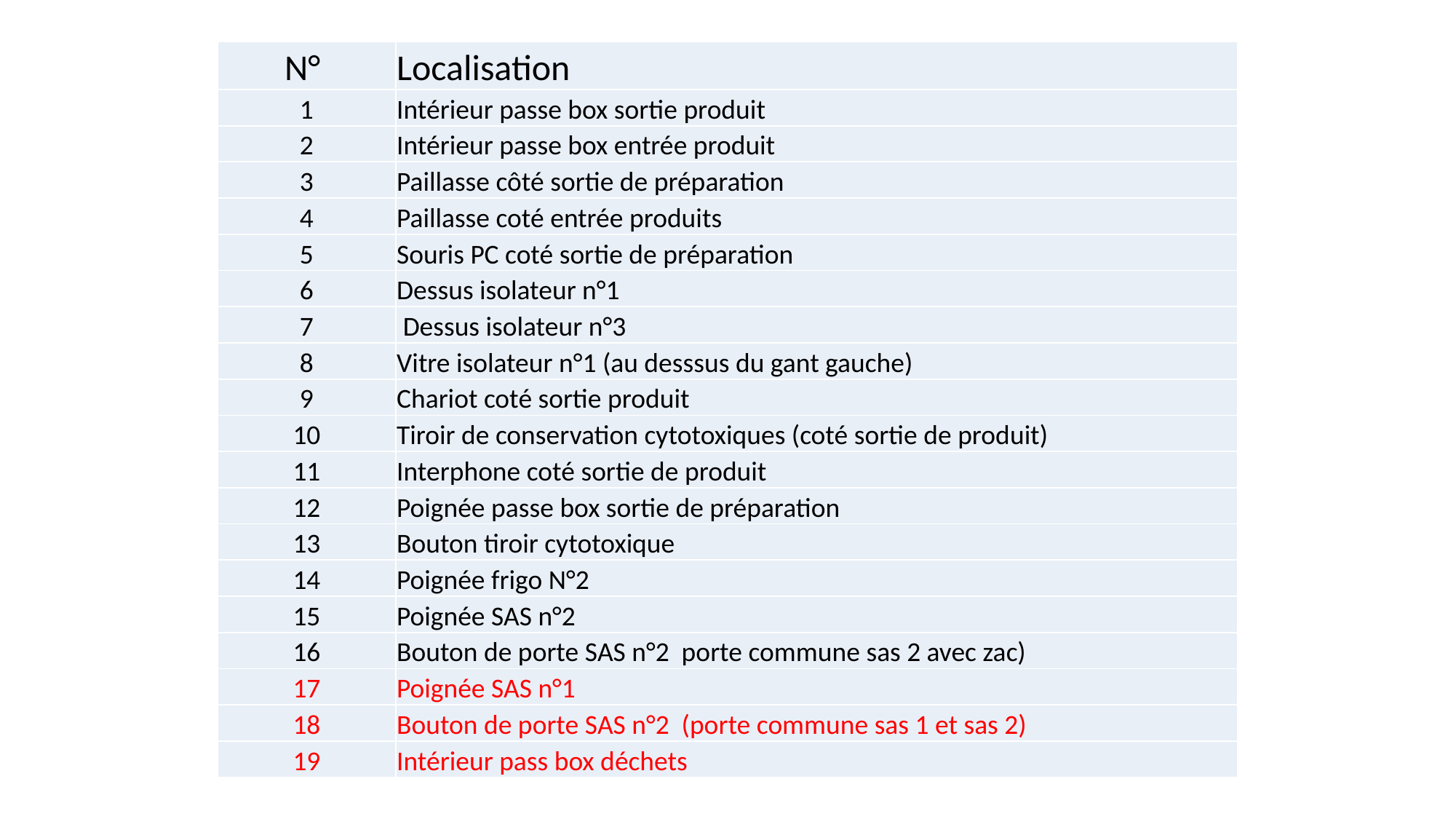

| N° | Localisation |
| --- | --- |
| 1 | Intérieur passe box sortie produit |
| 2 | Intérieur passe box entrée produit |
| 3 | Paillasse côté sortie de préparation |
| 4 | Paillasse coté entrée produits |
| 5 | Souris PC coté sortie de préparation |
| 6 | Dessus isolateur n°1 |
| 7 | Dessus isolateur n°3 |
| 8 | Vitre isolateur n°1 (au desssus du gant gauche) |
| 9 | Chariot coté sortie produit |
| 10 | Tiroir de conservation cytotoxiques (coté sortie de produit) |
| 11 | Interphone coté sortie de produit |
| 12 | Poignée passe box sortie de préparation |
| 13 | Bouton tiroir cytotoxique |
| 14 | Poignée frigo N°2 |
| 15 | Poignée SAS n°2 |
| 16 | Bouton de porte SAS n°2 porte commune sas 2 avec zac) |
| 17 | Poignée SAS n°1 |
| 18 | Bouton de porte SAS n°2 (porte commune sas 1 et sas 2) |
| 19 | Intérieur pass box déchets |